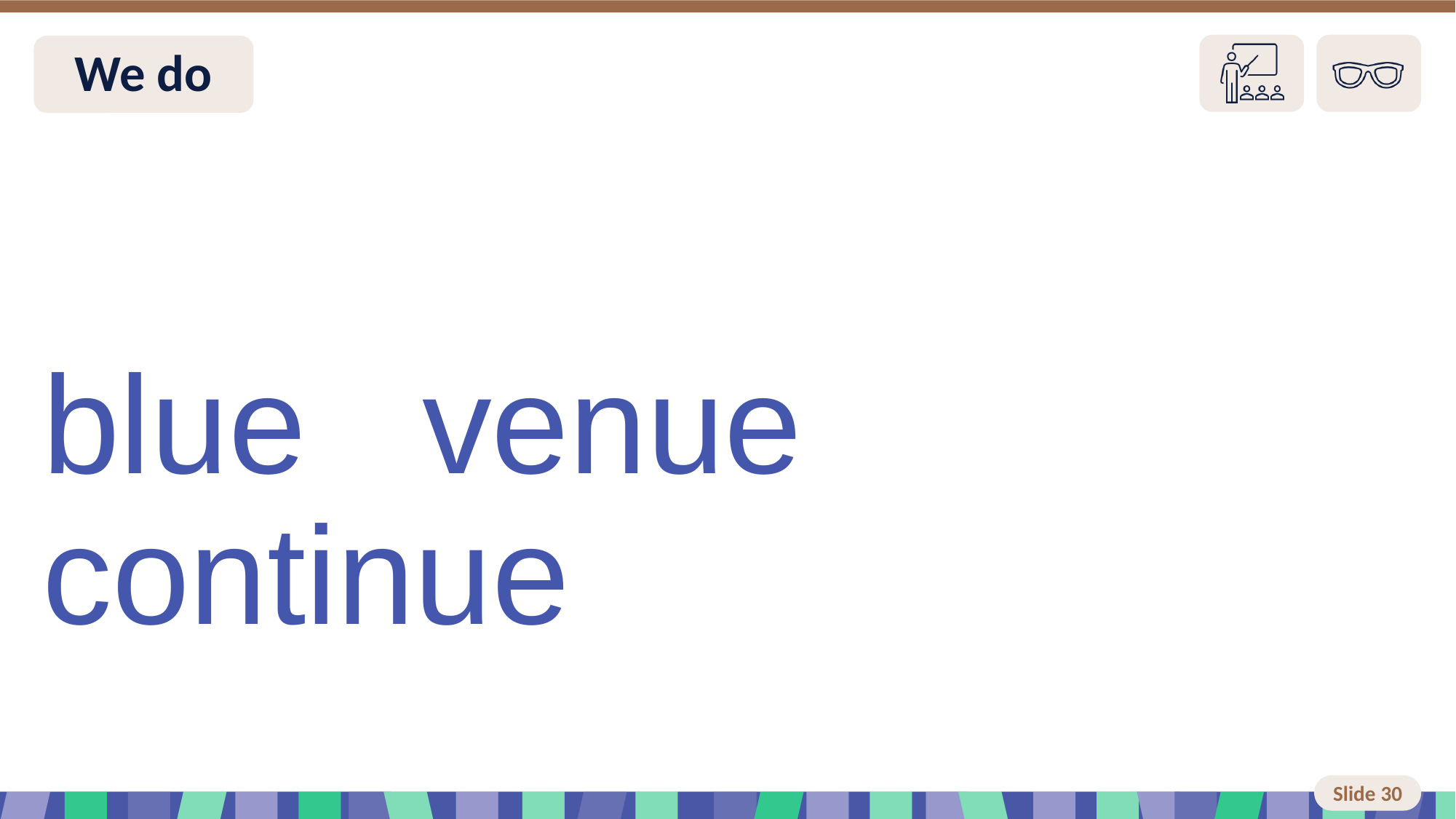

# Slide 30 We do
blue   venue   continue